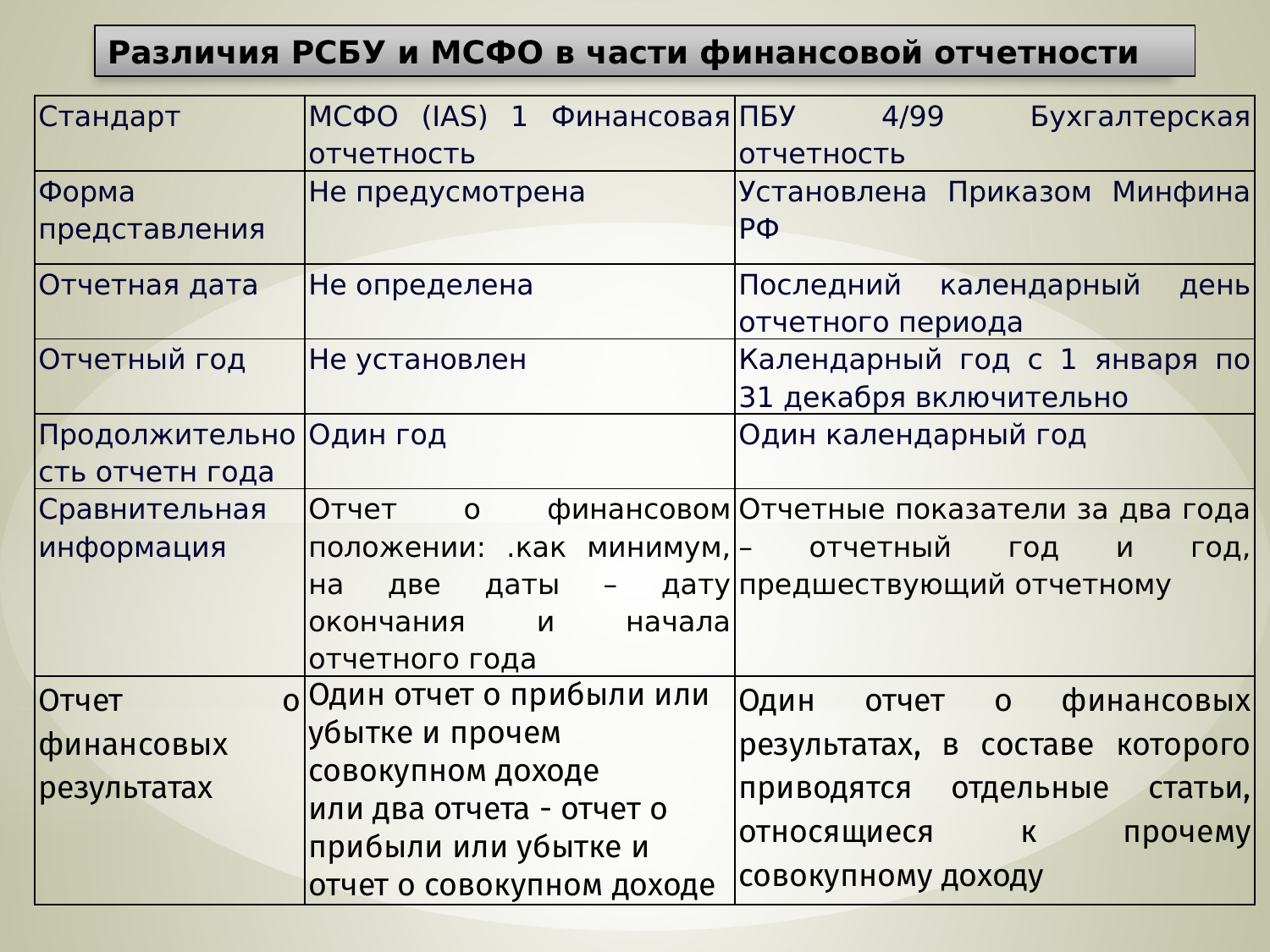

Различия РСБУ и МСФО в части финансовой отчетности
| Стандарт | МСФО (IAS) 1 Финансовая отчетность | ПБУ 4/99 Бухгалтерская отчетность |
| --- | --- | --- |
| Форма представления | Не предусмотрена | Установлена Приказом Минфина РФ |
| Отчетная дата | Не определена | Последний календарный день отчетного периода |
| Отчетный год | Не установлен | Календарный год с 1 января по 31 декабря включительно |
| Продолжительность отчетн года | Один год | Один календарный год |
| Сравнительная информация | Отчет о финансовом положении: .как минимум, на две даты – дату окончания и начала отчетного года | Отчетные показатели за два года – отчетный год и год, предшествующий отчетному |
| Отчет о финансовых результатах | Один отчет о прибыли или убытке и прочем совокупном доходе или два отчета - отчет о прибыли или убытке и отчет о совокупном доходе | Один отчет о финансовых результатах, в составе которого приводятся отдельные статьи, относящиеся к прочему совокупному доходу |